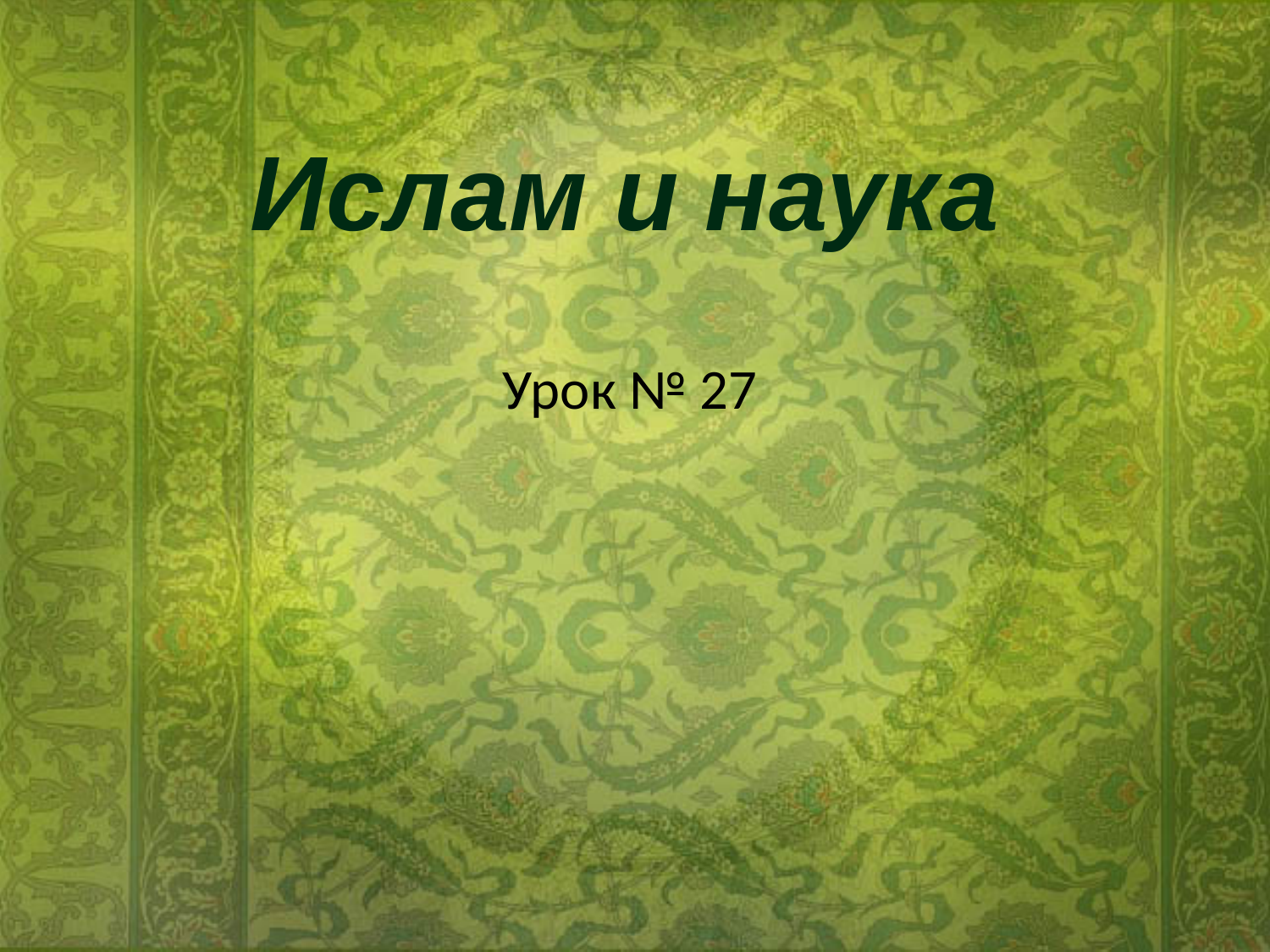

# Ислам и наука
Урок № 27